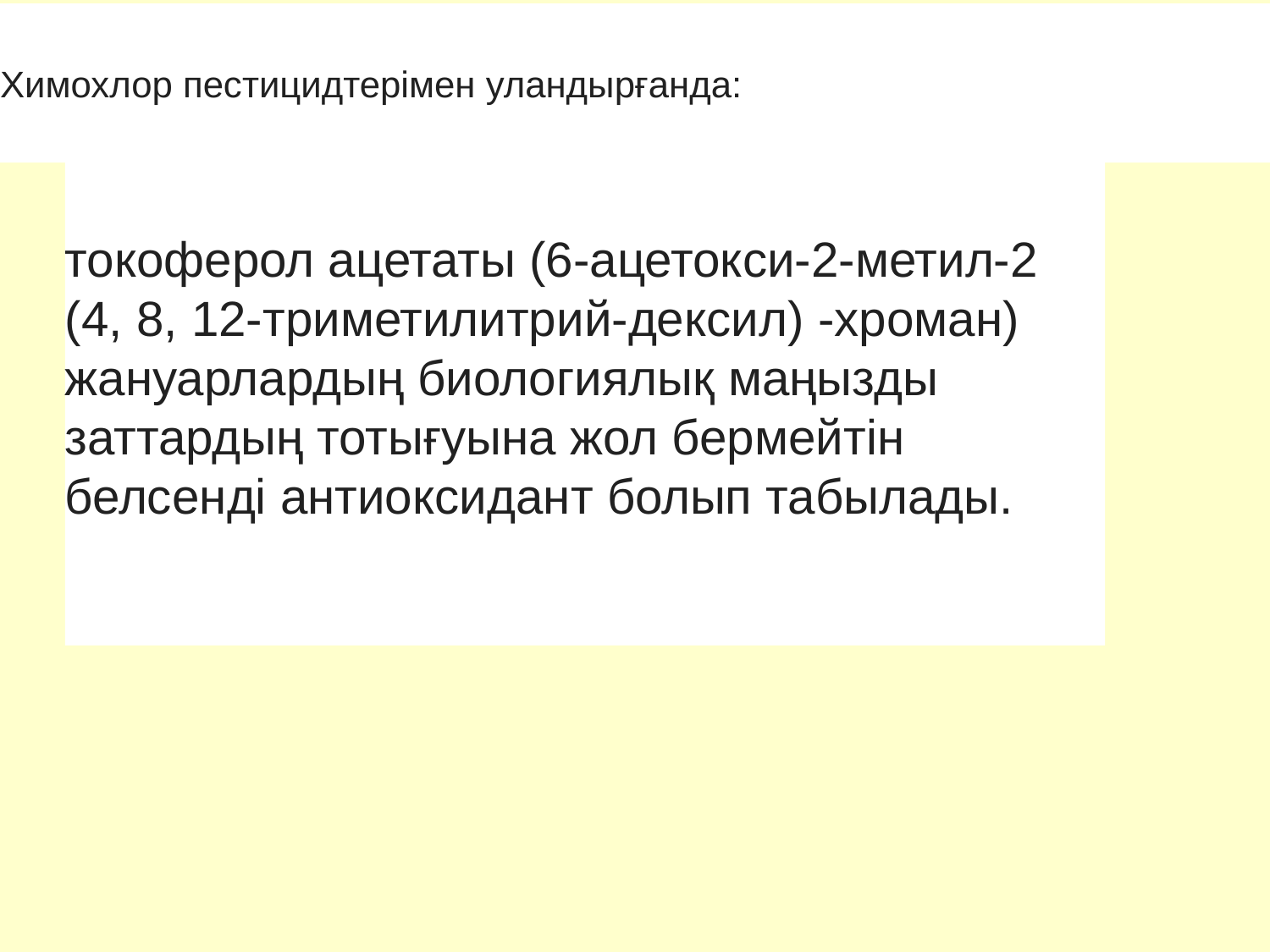

# Химохлор пестицидтерімен уландырғанда:
токоферол ацетаты (6-ацетокси-2-метил-2 (4, 8, 12-триметилитрий-дексил) -хроман) жануарлардың биологиялық маңызды заттардың тотығуына жол бермейтін белсенді антиоксидант болып табылады.